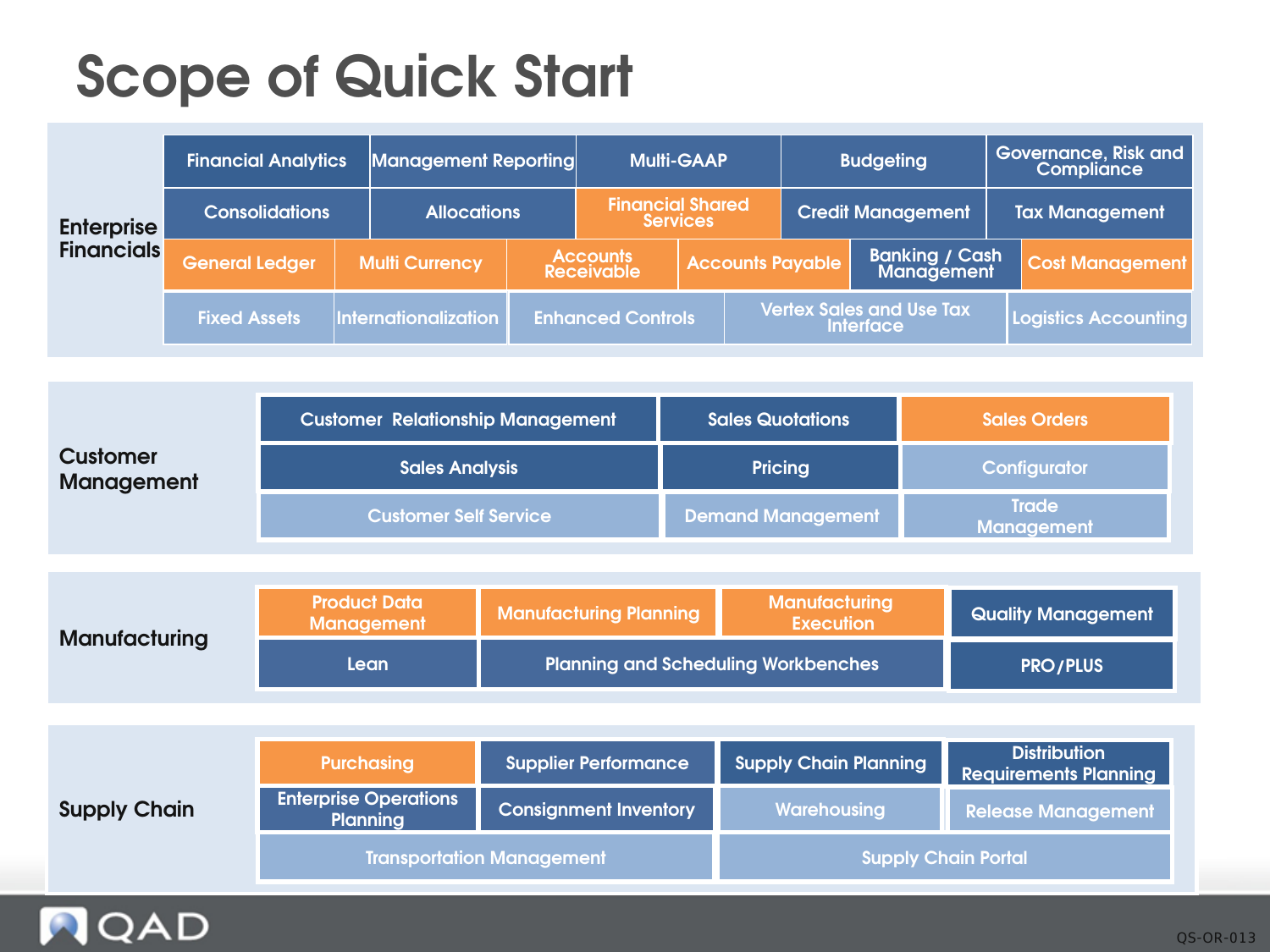

# Scope of Quick Start
Enterprise
Financials
Financial Analytics
Management Reporting
Multi-GAAP
Budgeting
Governance, Risk and Compliance
Consolidations
Allocations
Financial Shared Services
Credit Management
Tax Management
General Ledger
Multi Currency
Accounts Payable
Banking / Cash Management
Cost Management
Accounts Receivable
Fixed Assets
Internationalization
Enhanced Controls
Vertex Sales and Use Tax Interface
Logistics Accounting
Customer
Management
Customer  Relationship Management
Sales Quotations
Sales Orders
Sales Analysis
Pricing
Configurator
Customer Self Service
Demand Management
Trade
Management
Manufacturing
Product Data Management
Manufacturing Planning
Manufacturing  Execution
Quality Management
Lean
Planning and Scheduling Workbenches
PRO/PLUS
Supply Chain
Purchasing
Supplier Performance
Supply Chain Planning
Distribution Requirements Planning
Enterprise Operations Planning
Consignment Inventory
Warehousing
Release Management
Supply Chain Portal
Transportation Management
Configurator
Pricing
QS-OR-013